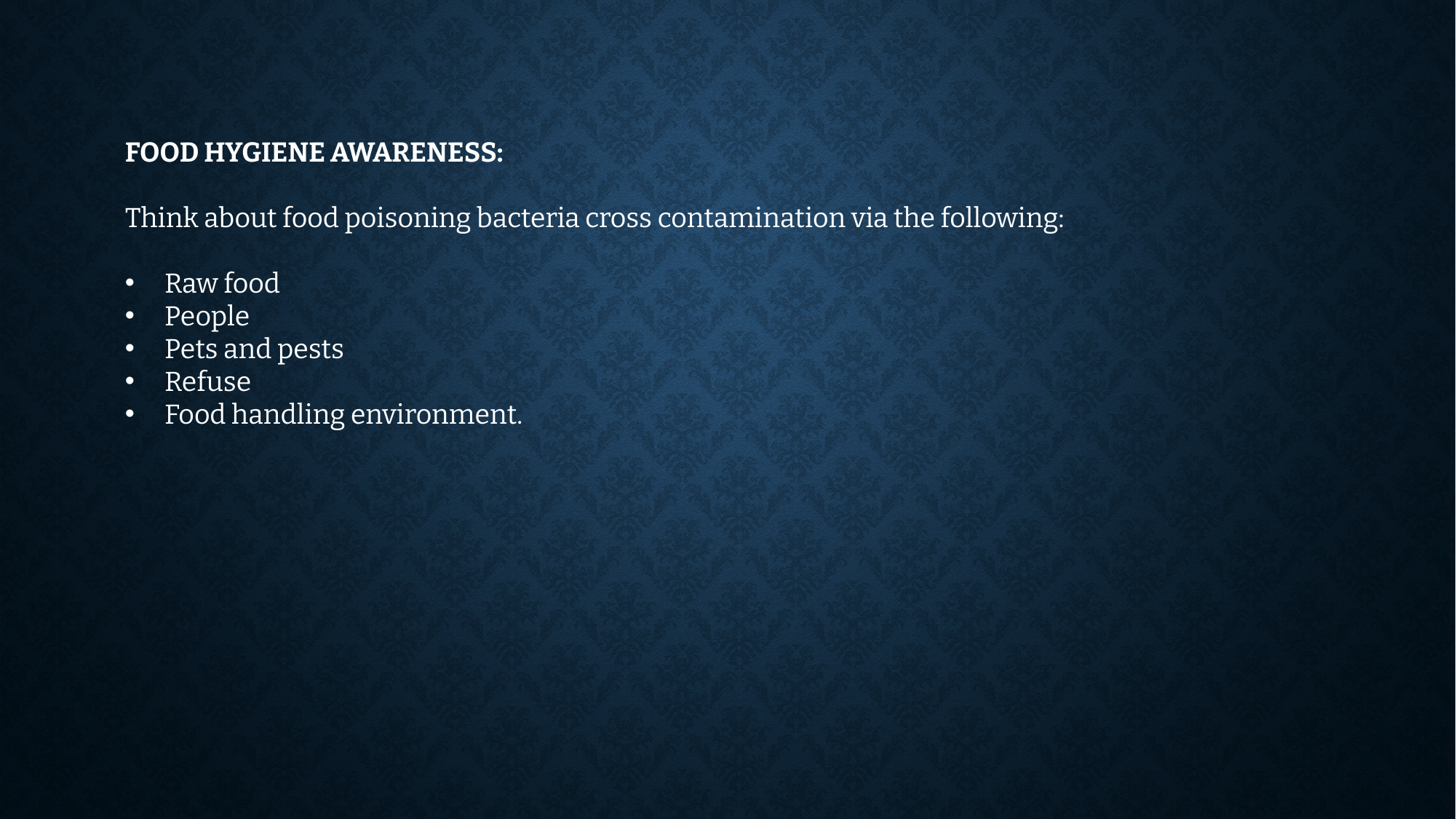

FOOD HYGIENE AWARENESS:

Think about food poisoning bacteria cross contamination via the following:

 Raw food
 People
 Pets and pests
 Refuse
 Food handling environment.